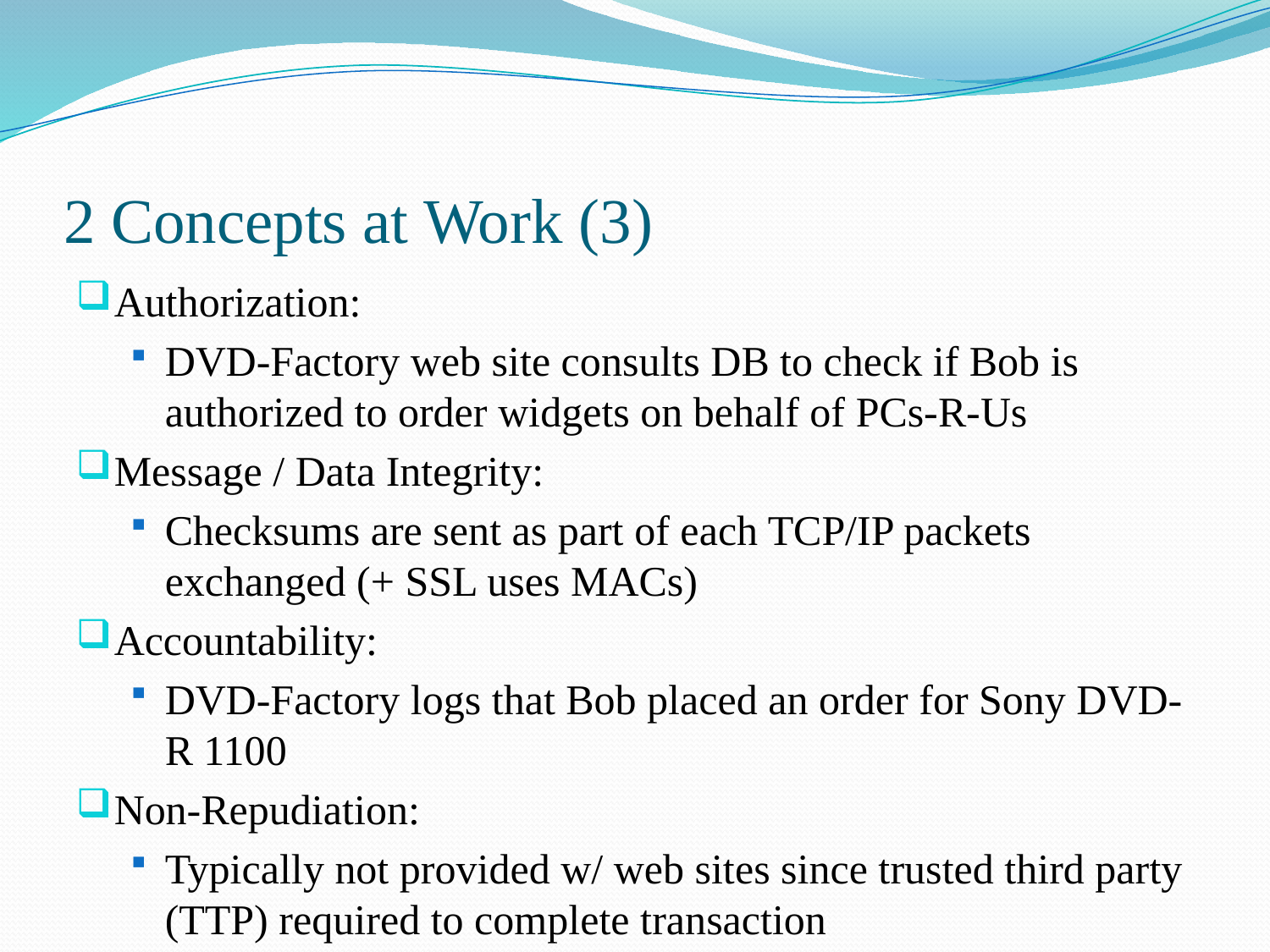

# 2 Concepts at Work (3)
Authorization:
DVD-Factory web site consults DB to check if Bob is authorized to order widgets on behalf of PCs-R-Us
Message / Data Integrity:
Checksums are sent as part of each TCP/IP packets exchanged (+ SSL uses MACs)
Accountability:
DVD-Factory logs that Bob placed an order for Sony DVD-R 1100
Non-Repudiation:
Typically not provided w/ web sites since trusted third party (TTP) required to complete transaction